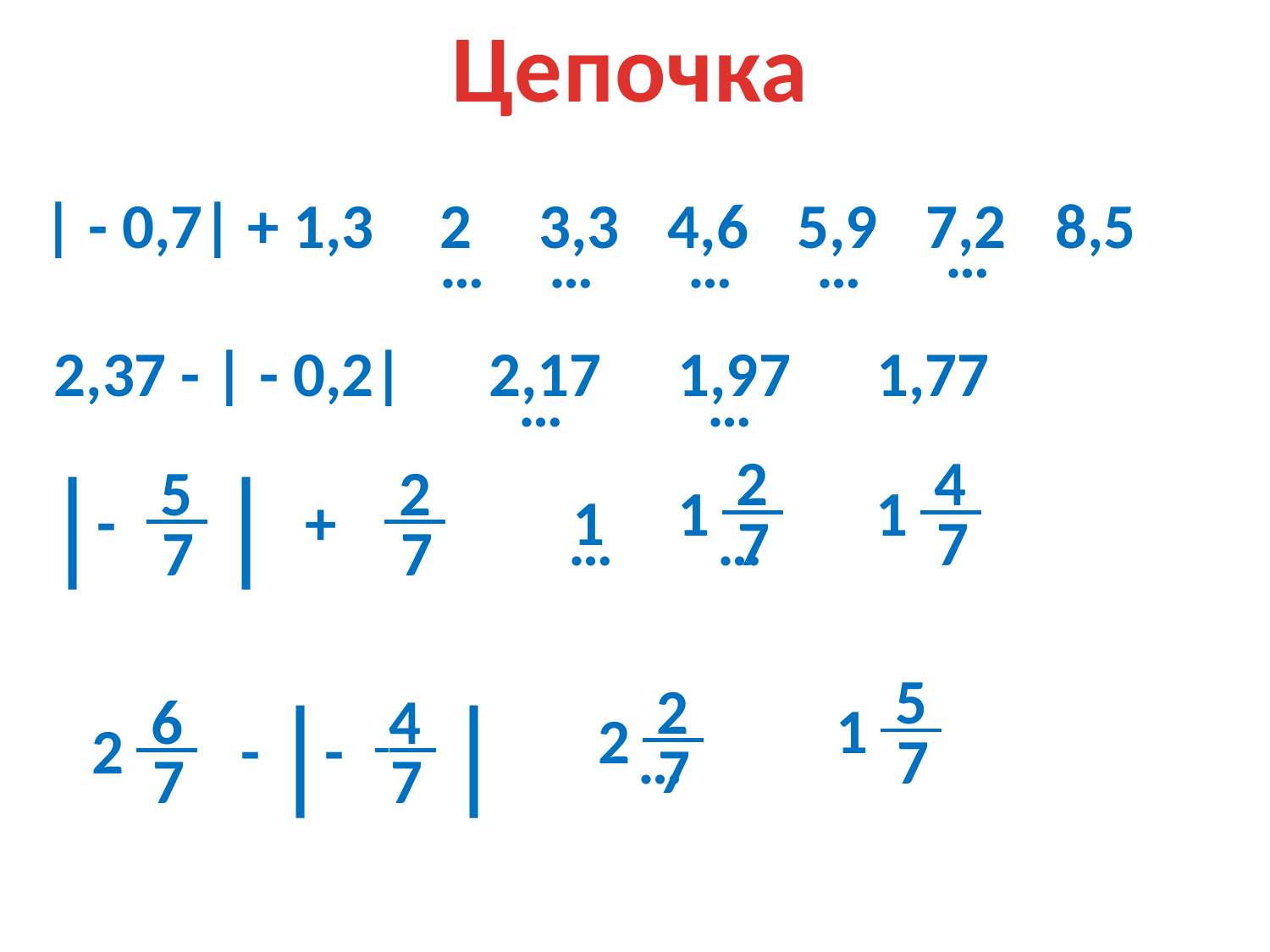

Цепочка
| - 0,7| + 1,3
2
3,3
4,6
5,9
7,2
8,5
…
…
…
…
…
2,37 - | - 0,2|
2,17
1,97
1,77
…
…
|       |
  5
 -
7
  2
7
1
  4
7
1
  2
7
 +
 1
…
…
  5
7
1
|       |
  4
 -
7
  2
7
2
  6
7
2
-
…